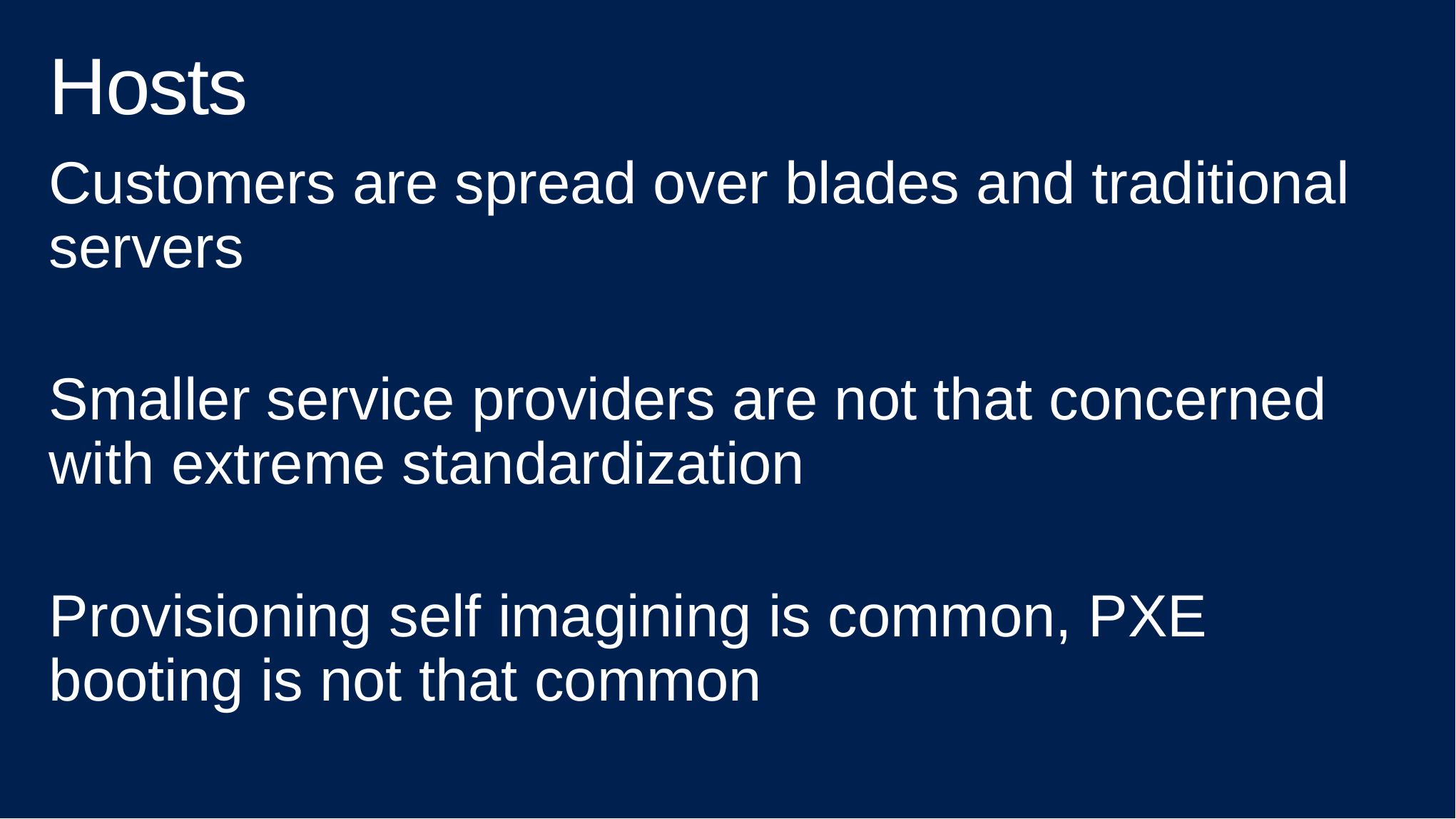

# Hosts
Customers are spread over blades and traditional servers

Smaller service providers are not that concerned with extreme standardization

Provisioning self imagining is common, PXE booting is not that common